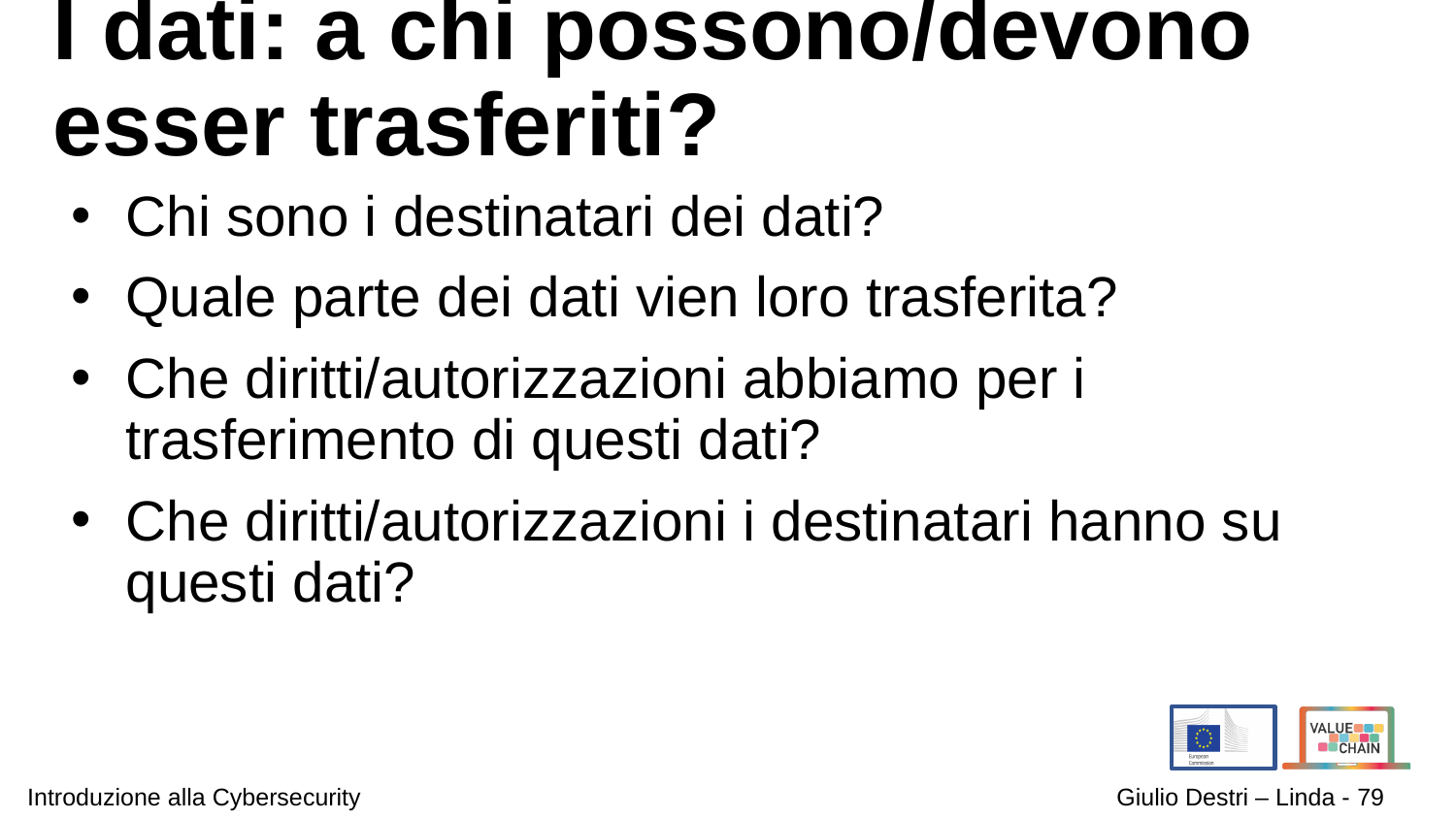

# I dati: a chi possono/devono esser trasferiti?
Chi sono i destinatari dei dati?
Quale parte dei dati vien loro trasferita?
Che diritti/autorizzazioni abbiamo per i trasferimento di questi dati?
Che diritti/autorizzazioni i destinatari hanno su questi dati?